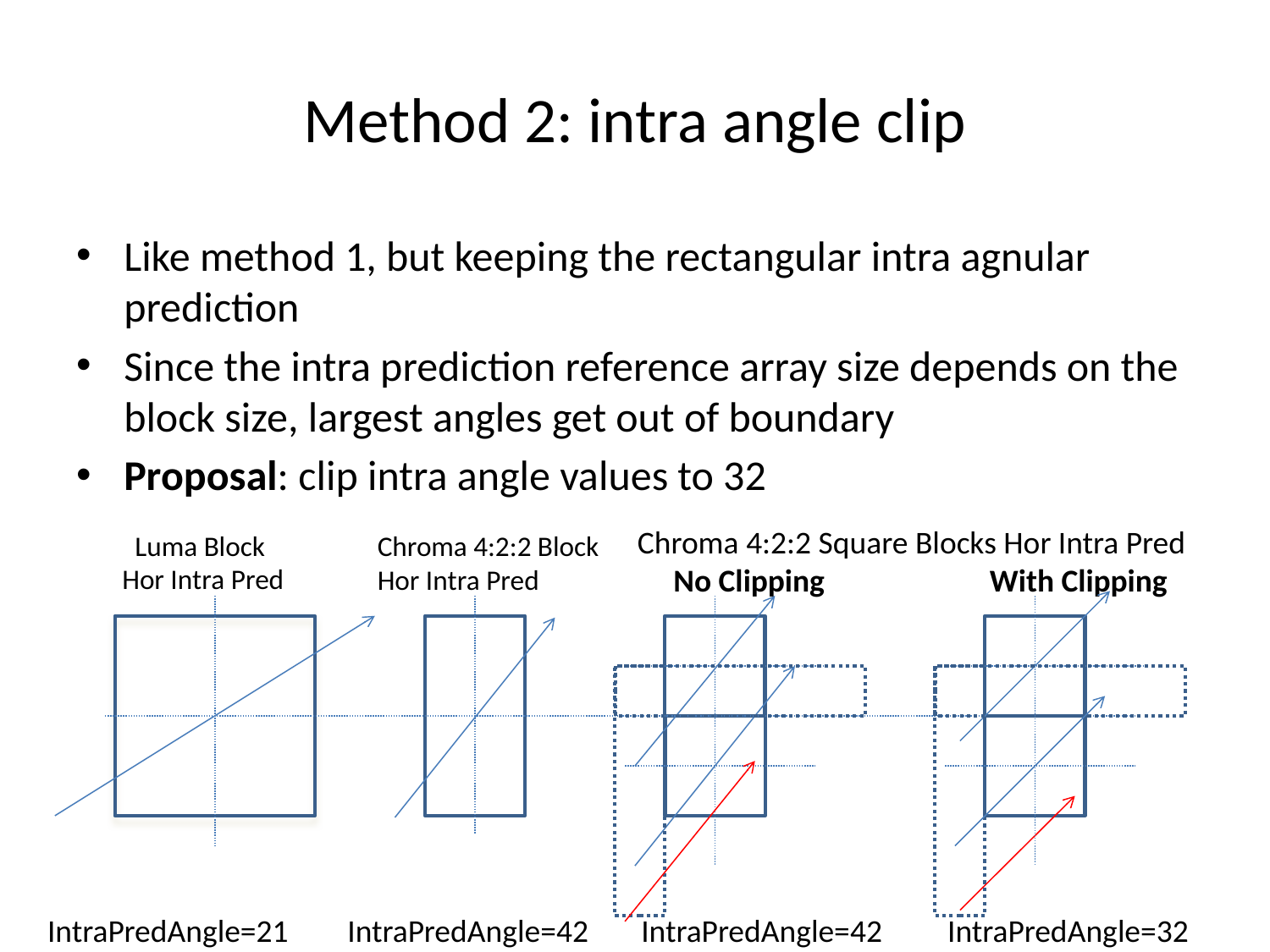

# Method 2: intra angle clip
Like method 1, but keeping the rectangular intra agnular prediction
Since the intra prediction reference array size depends on the block size, largest angles get out of boundary
Proposal: clip intra angle values to 32
Chroma 4:2:2 Square Blocks Hor Intra Pred
     No Clipping                       With Clipping
Luma Block
 Hor Intra Pred
Chroma 4:2:2 Block Hor Intra Pred

IntraPredAngle=21
IntraPredAngle=42
IntraPredAngle=42
IntraPredAngle=32